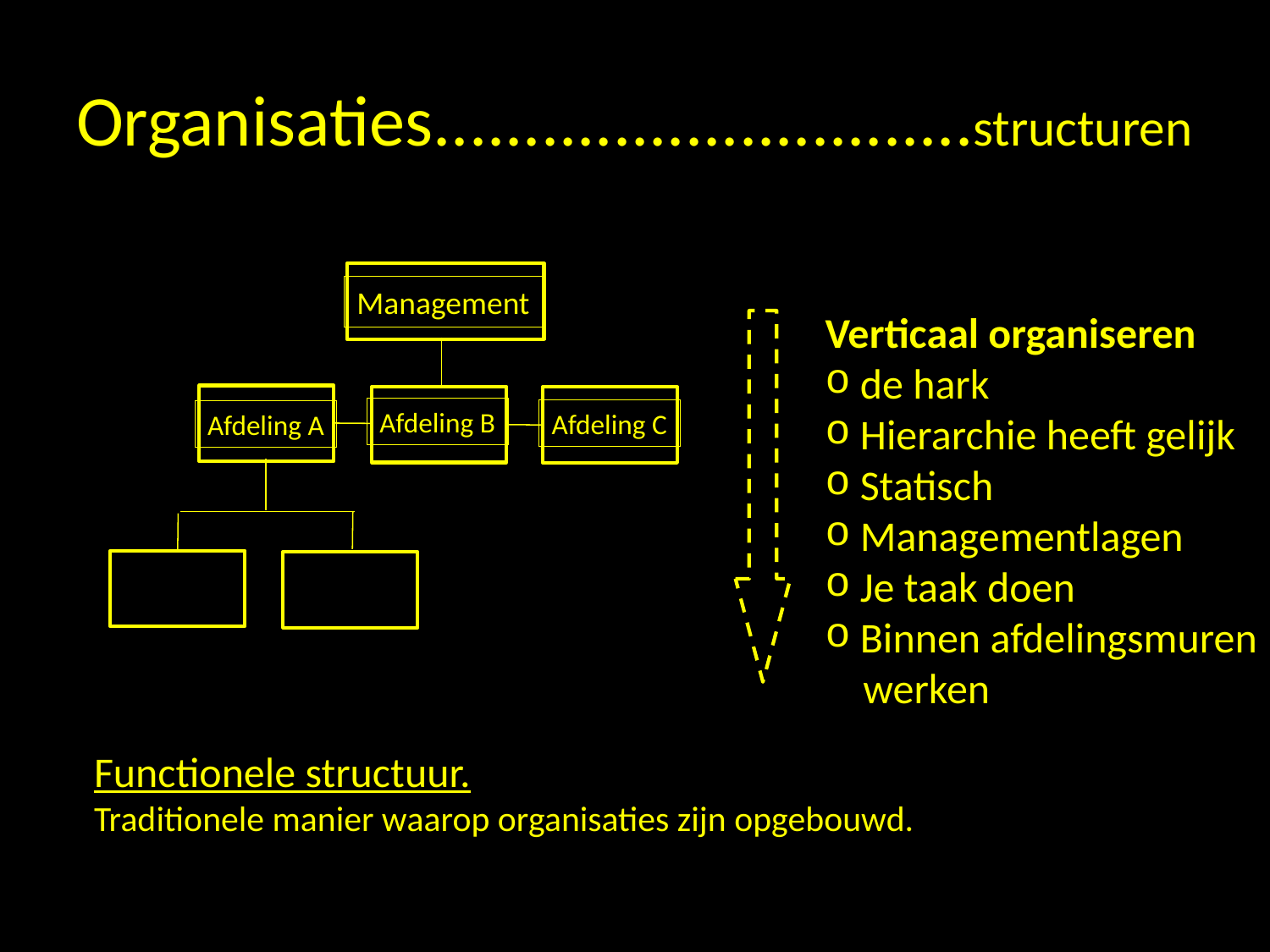

# Organisaties..............................structuren

Management
Verticaal organiseren
 de hark
 Hierarchie heeft gelijk
 Statisch
 Managementlagen
 Je taak doen
 Binnen afdelingsmuren
	werken

Afdeling B
Afdeling C
Afdeling A

Functionele structuur.
Traditionele manier waarop organisaties zijn opgebouwd.